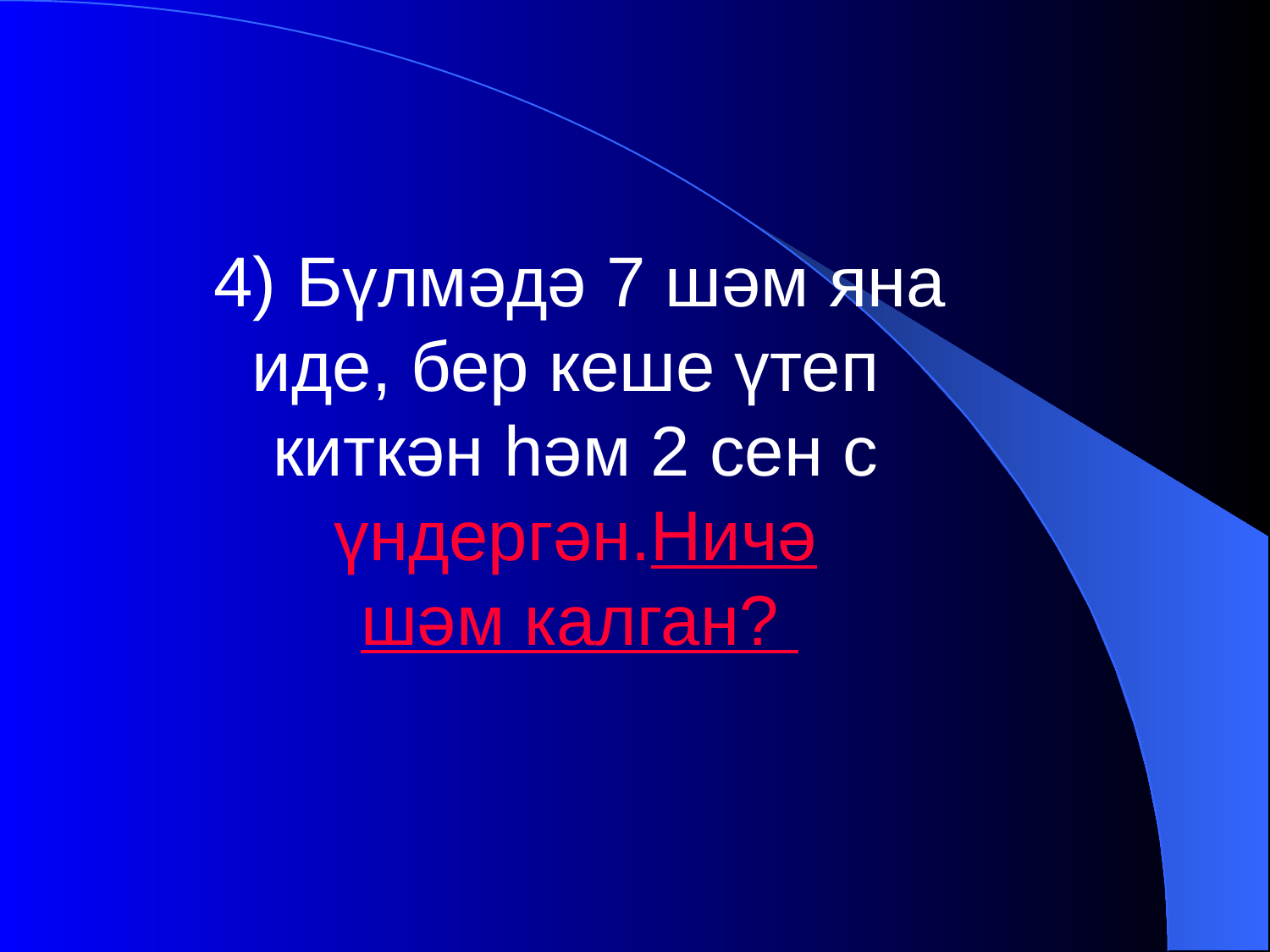

4) Бүлмәдә 7 шәм яна иде, бер кеше үтеп киткән һәм 2 сен сүндергән.Ничә
шәм калган?